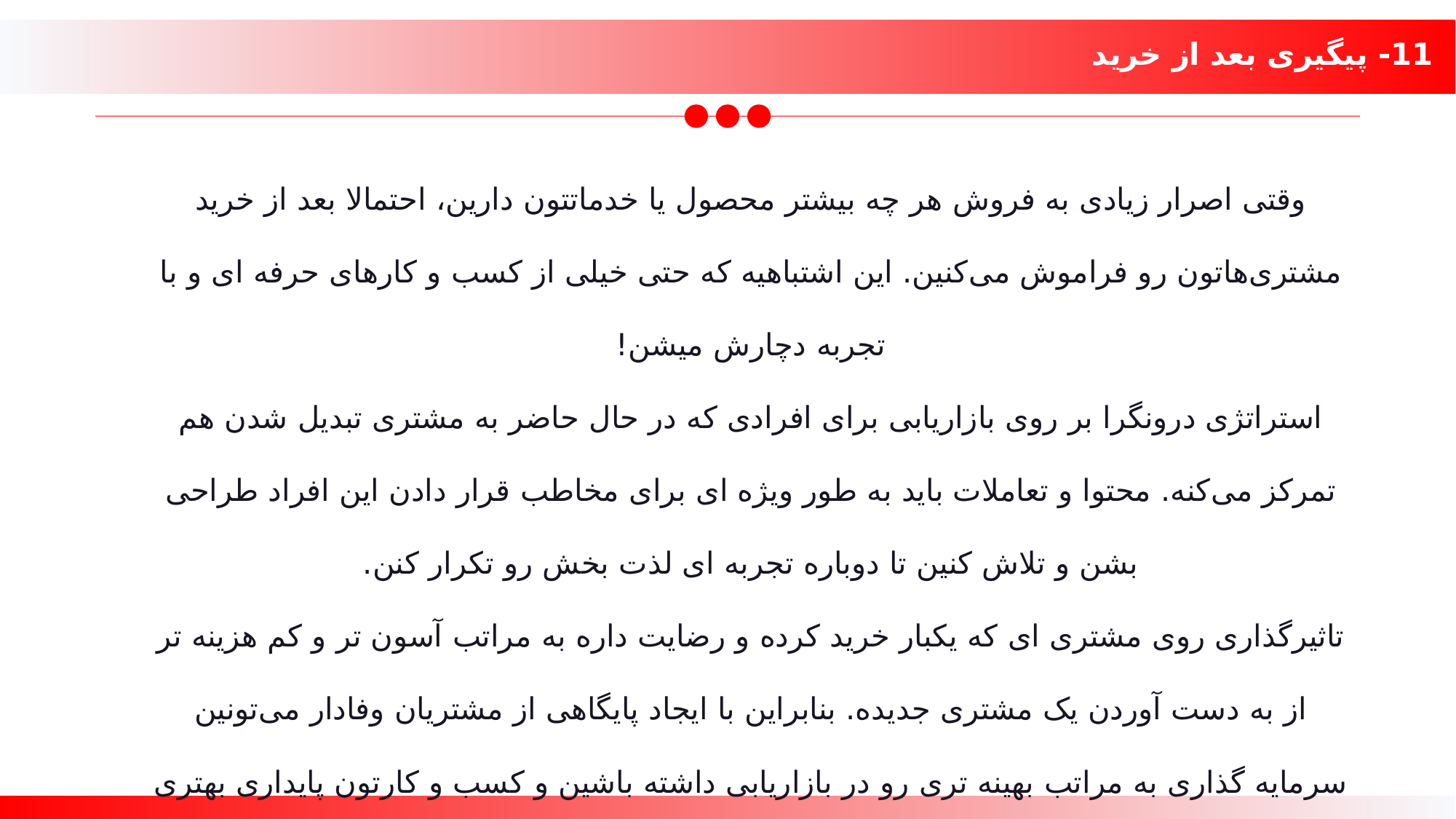

11- پیگیری بعد از خرید
وقتی اصرار زیادی به فروش هر چه بیشتر محصول یا خدماتتون دارین، احتمالا بعد از خرید مشتری‌هاتون رو فراموش می‌کنین. این اشتباهیه که حتی خیلی از کسب و کارهای حرفه ای و با تجربه دچارش میشن!
استراتژی درونگرا بر روی بازاریابی برای افرادی که در حال حاضر به مشتری تبدیل شدن هم تمرکز می‌کنه. محتوا و تعاملات باید به طور ویژه ای برای مخاطب قرار دادن این افراد طراحی بشن و تلاش کنین تا دوباره تجربه ای لذت بخش رو تکرار کنن.
تاثیرگذاری روی مشتری ای که یکبار خرید کرده و رضایت داره به مراتب آسون تر و کم هزینه تر از به دست آوردن یک مشتری جدیده. بنابراین با ایجاد پایگاهی از مشتریان وفادار می‌تونین سرمایه گذاری به مراتب بهینه تری رو در بازاریابی داشته باشین و کسب و کارتون پایداری بهتری داشته باشه.
بعضی از استراتژی ها مثل کوپن های تخفیف، ارسال خودکار ایمیل و برنامه های وفاداری در بازگردانی مشتری ها تاثیر خوبی دارن.